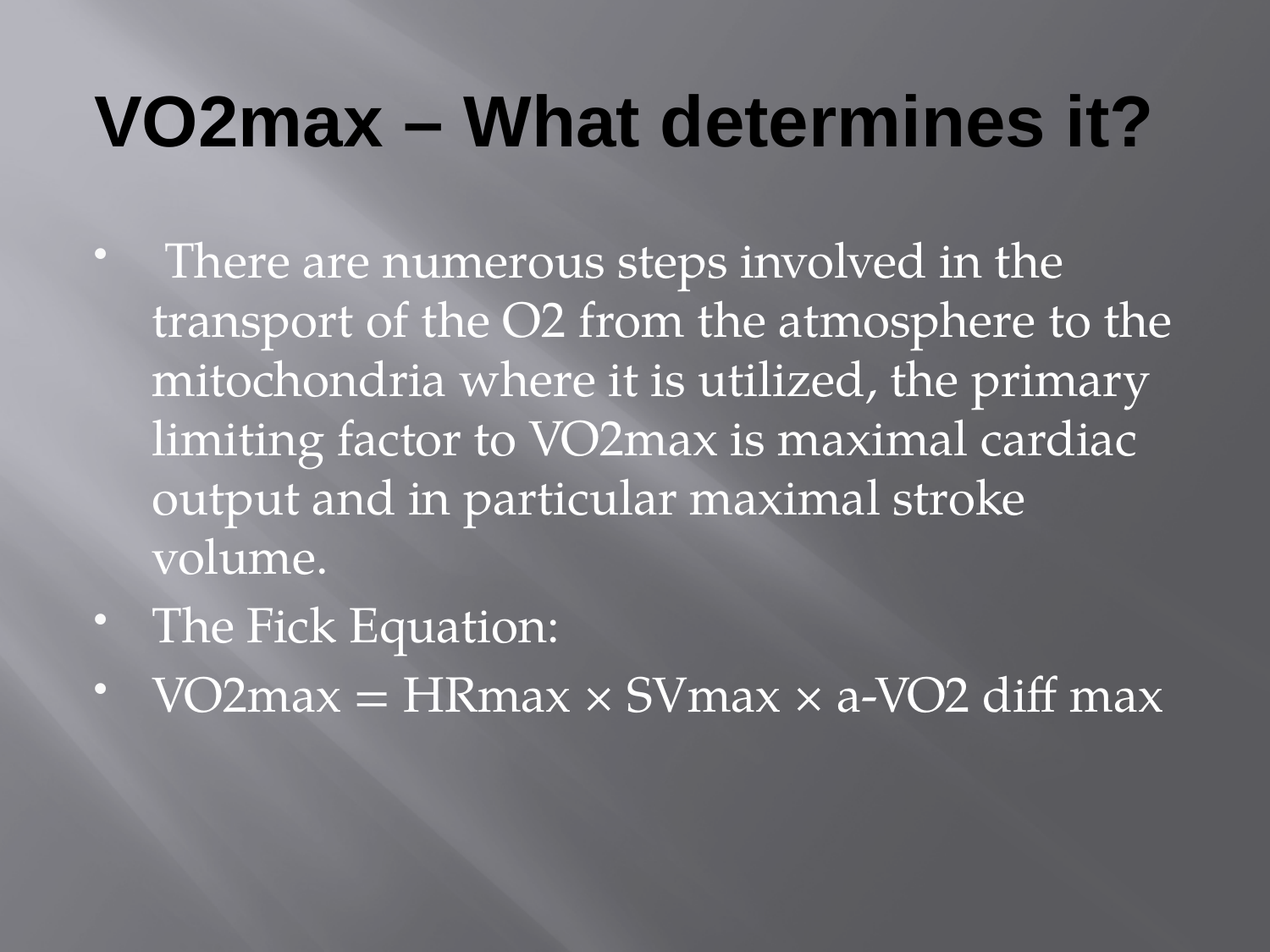

# VO2max – What determines it?
 There are numerous steps involved in the transport of the O2 from the atmosphere to the mitochondria where it is utilized, the primary limiting factor to VO2max is maximal cardiac output and in particular maximal stroke volume.
The Fick Equation:
VO2max = HRmax × SVmax × a-VO2 diff max